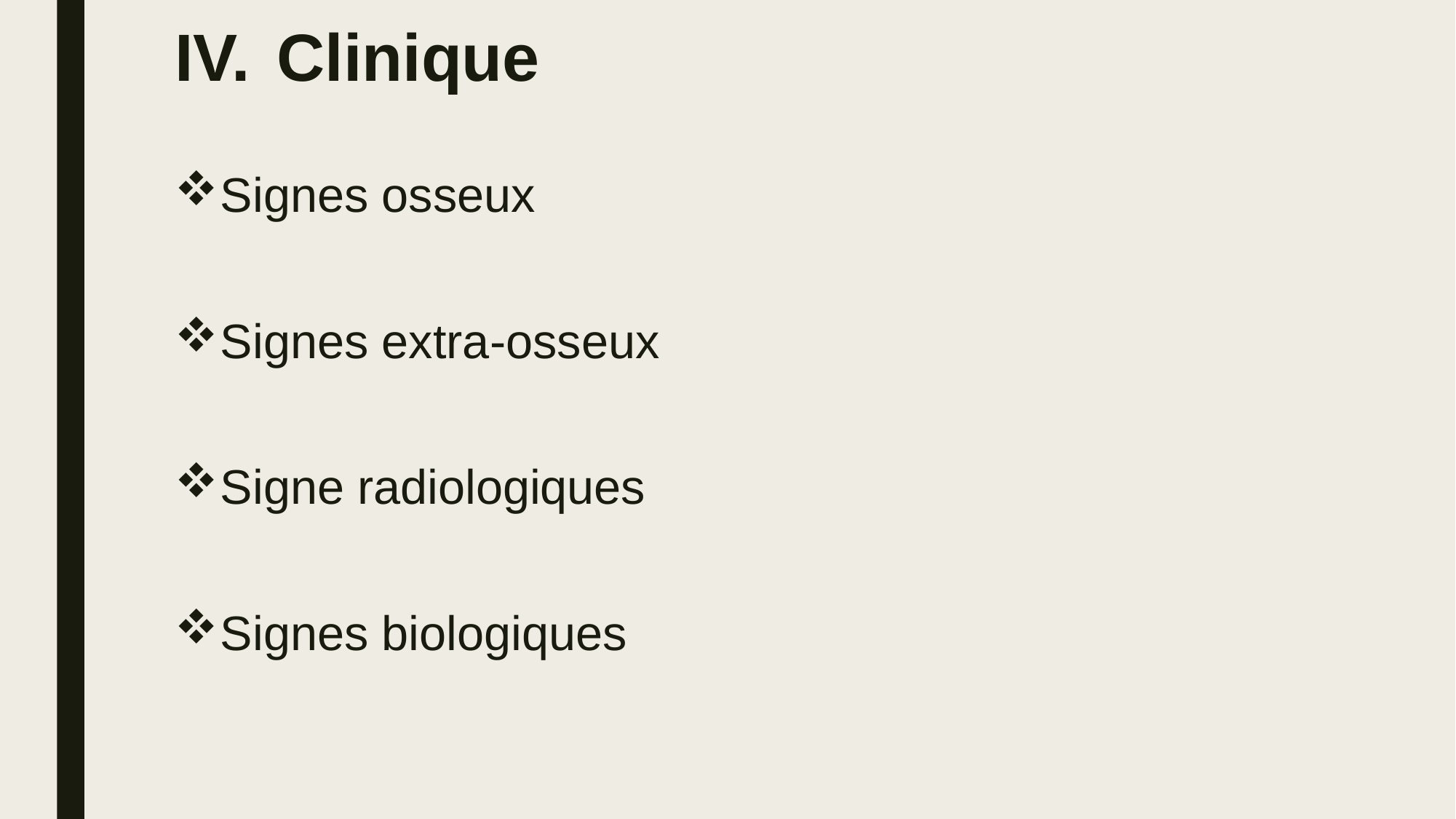

# Clinique
Signes osseux

Signes extra-osseux

Signe radiologiques

Signes biologiques